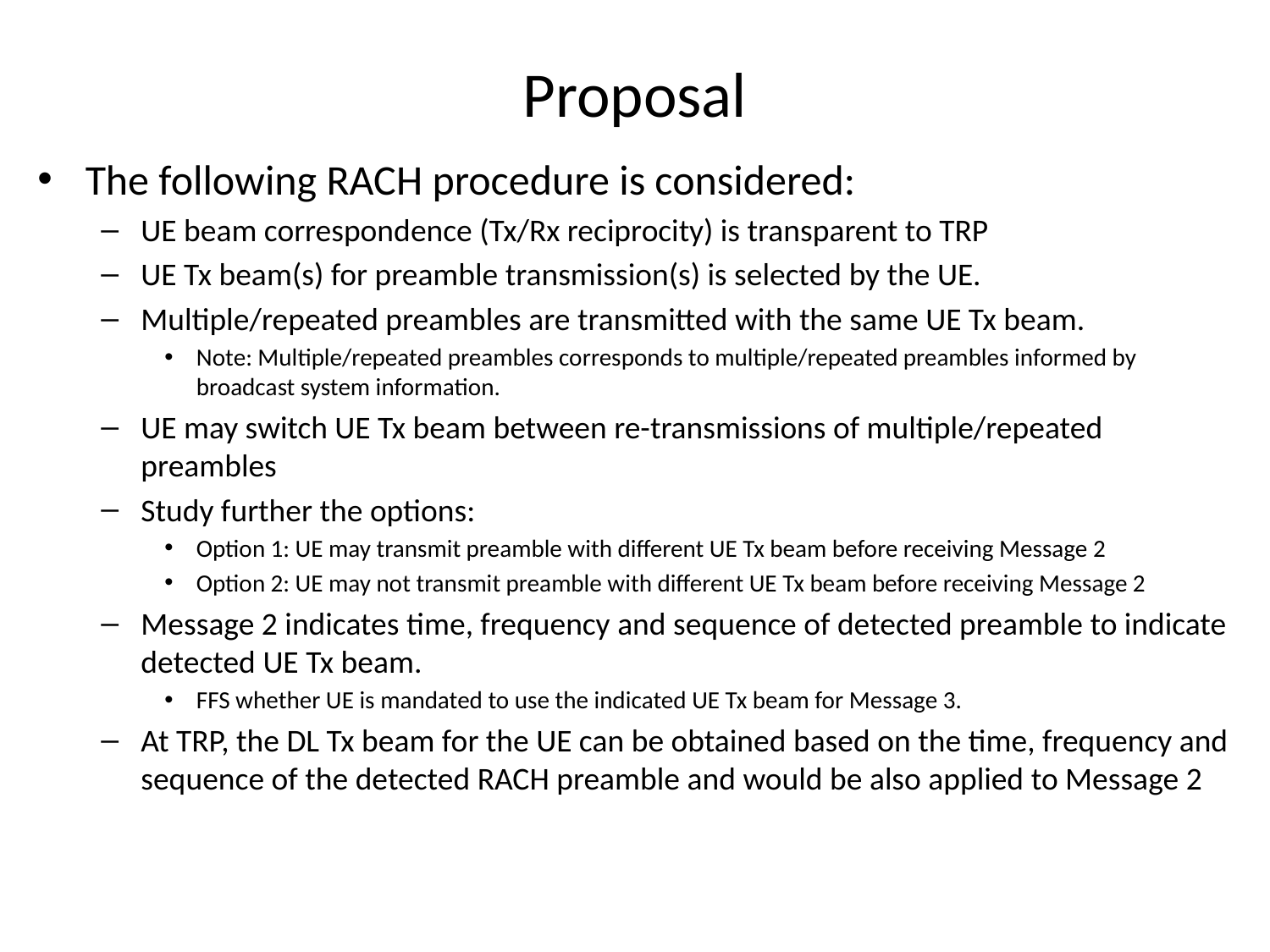

# Proposal
The following RACH procedure is considered:
UE beam correspondence (Tx/Rx reciprocity) is transparent to TRP
UE Tx beam(s) for preamble transmission(s) is selected by the UE.
Multiple/repeated preambles are transmitted with the same UE Tx beam.
Note: Multiple/repeated preambles corresponds to multiple/repeated preambles informed by broadcast system information.
UE may switch UE Tx beam between re-transmissions of multiple/repeated preambles
Study further the options:
Option 1: UE may transmit preamble with different UE Tx beam before receiving Message 2
Option 2: UE may not transmit preamble with different UE Tx beam before receiving Message 2
Message 2 indicates time, frequency and sequence of detected preamble to indicate detected UE Tx beam.
FFS whether UE is mandated to use the indicated UE Tx beam for Message 3.
At TRP, the DL Tx beam for the UE can be obtained based on the time, frequency and sequence of the detected RACH preamble and would be also applied to Message 2